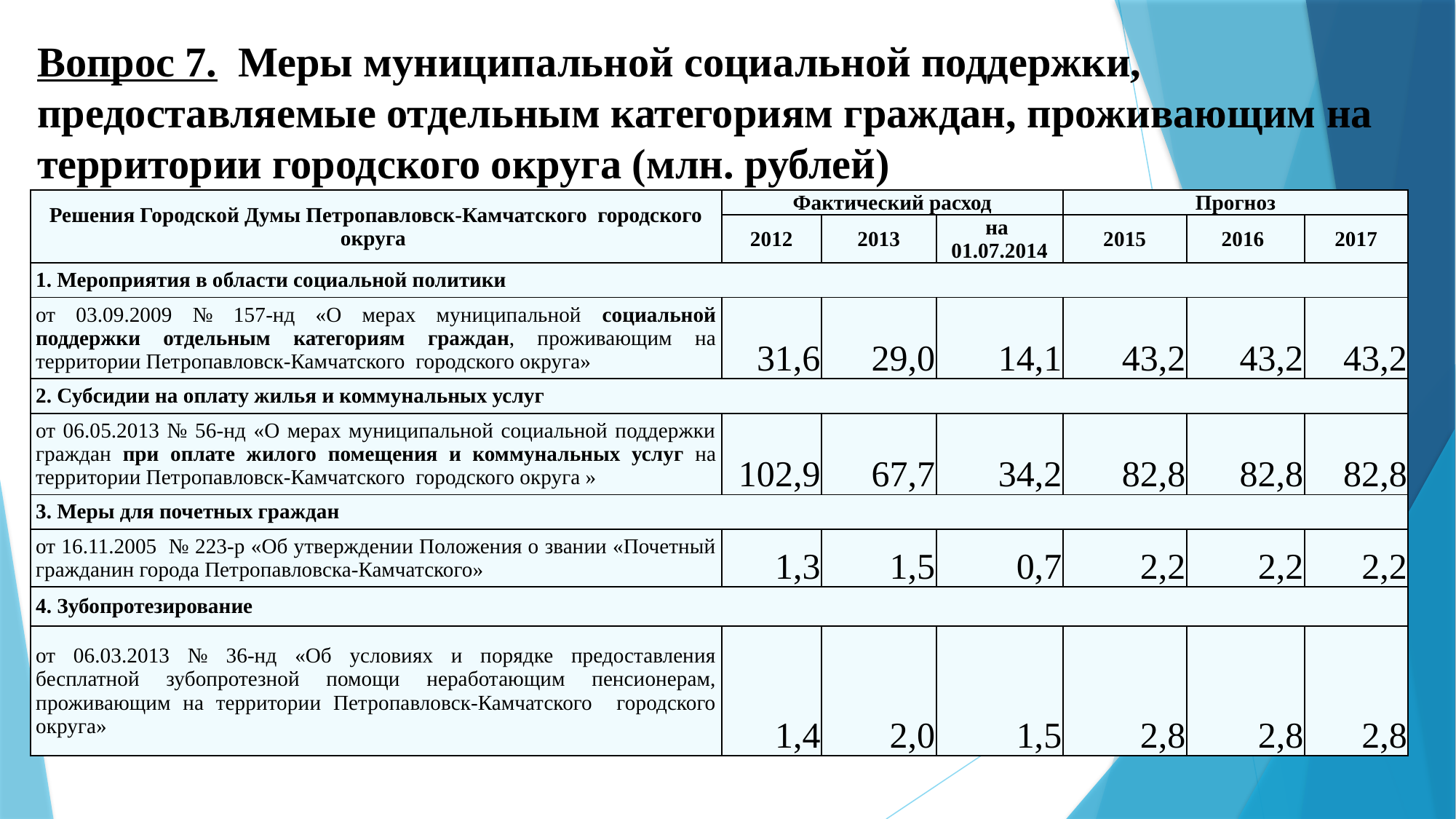

# Вопрос 7.  Меры муниципальной социальной поддержки, предоставляемые отдельным категориям граждан, проживающим на территории городского округа (млн. рублей)
| Решения Городской Думы Петропавловск-Камчатского городского округа | Фактический расход |  |  | Прогноз |  |  |
| --- | --- | --- | --- | --- | --- | --- |
|  | 2012 | 2013 | на 01.07.2014 | 2015 | 2016 | 2017 |
| 1. Мероприятия в области социальной политики |  |  |  |  |  |  |
| от 03.09.2009 № 157-нд «О мерах муниципальной социальной поддержки отдельным категориям граждан, проживающим на территории Петропавловск-Камчатского городского округа» | 31,6 | 29,0 | 14,1 | 43,2 | 43,2 | 43,2 |
| 2. Субсидии на оплату жилья и коммунальных услуг |  |  |  |  |  |  |
| от 06.05.2013 № 56-нд «О мерах муниципальной социальной поддержки граждан при оплате жилого помещения и коммунальных услуг на территории Петропавловск-Камчатского городского округа » | 102,9 | 67,7 | 34,2 | 82,8 | 82,8 | 82,8 |
| 3. Меры для почетных граждан |  |  |  |  |  |  |
| от 16.11.2005 № 223-р «Об утверждении Положения о звании «Почетный гражданин города Петропавловска-Камчатского» | 1,3 | 1,5 | 0,7 | 2,2 | 2,2 | 2,2 |
| 4. Зубопротезирование |  |  |  |  |  |  |
| от 06.03.2013 № 36-нд «Об условиях и порядке предоставления бесплатной зубопротезной помощи неработающим пенсионерам, проживающим на территории Петропавловск-Камчатского городского округа» | 1,4 | 2,0 | 1,5 | 2,8 | 2,8 | 2,8 |